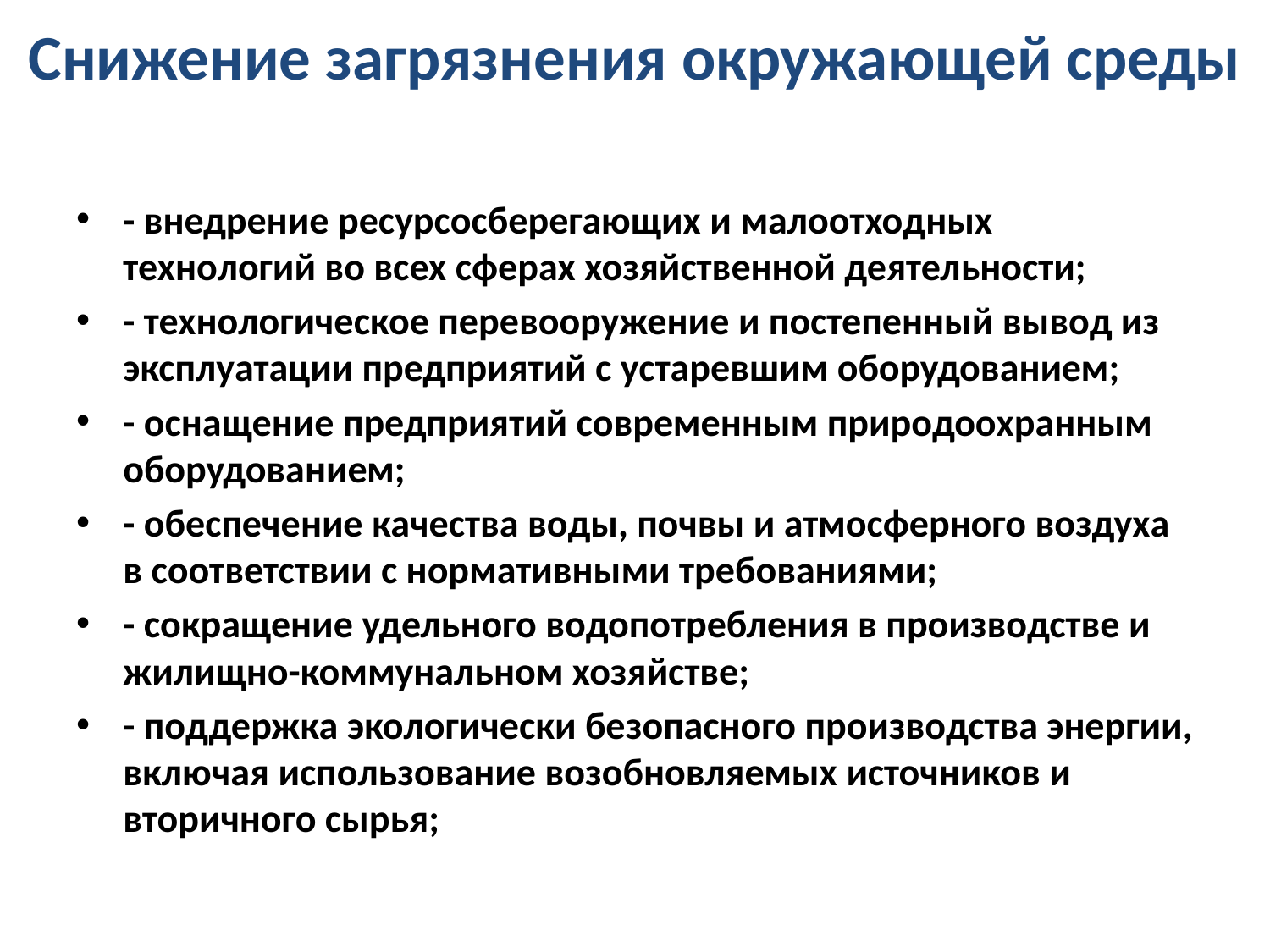

# Снижение загрязнения окружающей среды
- внедрение ресурсосберегающих и малоотходных технологий во всех сферах хозяйственной деятельности;
- технологическое перевооружение и постепенный вывод из эксплуатации предприятий с устаревшим оборудованием;
- оснащение предприятий современным природоохранным оборудованием;
- обеспечение качества воды, почвы и атмосферного воздуха в соответствии с нормативными требованиями;
- сокращение удельного водопотребления в производстве и жилищно-коммунальном хозяйстве;
- поддержка экологически безопасного производства энергии, включая использование возобновляемых источников и вторичного сырья;